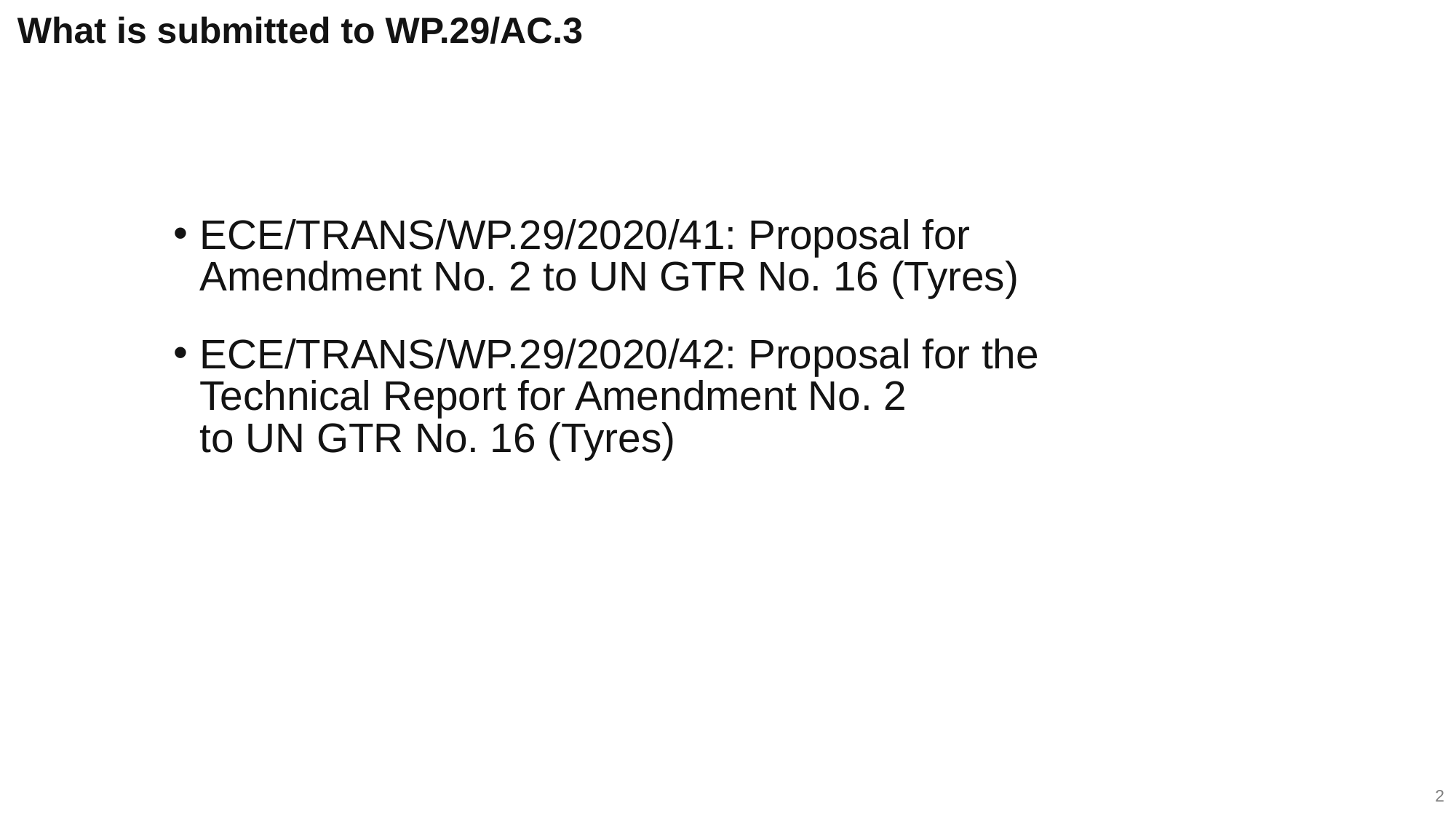

What is submitted to WP.29/AC.3
ECE/TRANS/WP.29/2020/41: Proposal for Amendment No. 2 to UN GTR No. 16 (Tyres)
ECE/TRANS/WP.29/2020/42: Proposal for the Technical Report for Amendment No. 2
to UN GTR No. 16 (Tyres)

2